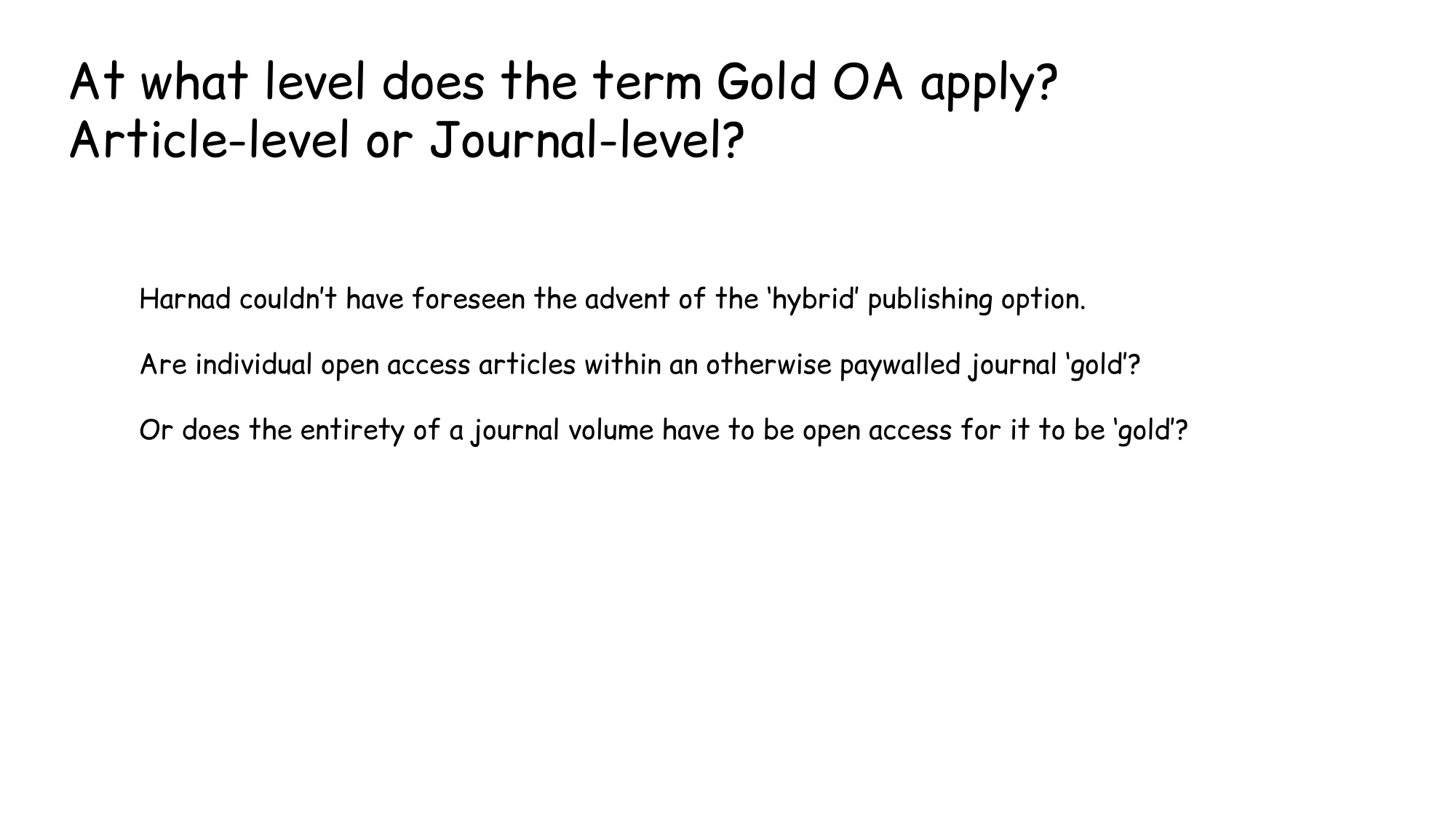

At what level does the term Gold OA apply?
Article-level or Journal-level?
Harnad couldn’t have foreseen the advent of the ‘hybrid’ publishing option.

Are individual open access articles within an otherwise paywalled journal ‘gold’?
Or does the entirety of a journal volume have to be open access for it to be ‘gold’?